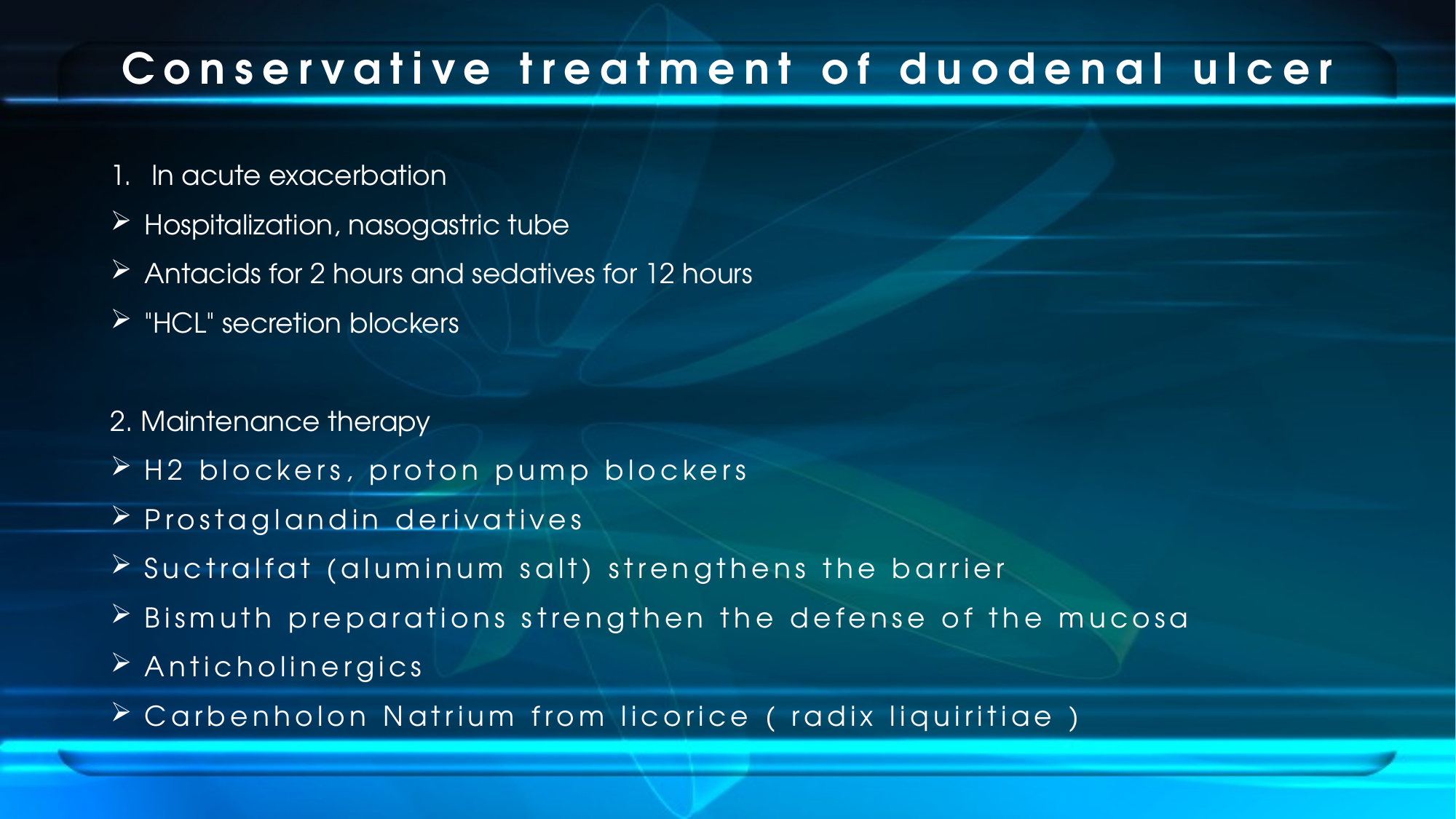

Conservative treatment of duodenal ulcer
In acute exacerbation
Hospitalization, nasogastric tube
Antacids for 2 hours and sedatives for 12 hours
"HCL" secretion blockers

2. Maintenance therapy
H2 blockers, proton pump blockers
Prostaglandin derivatives
Suctralfat (aluminum salt) strengthens the barrier
Bismuth preparations strengthen the defense of the mucosa
Anticholinergics
Carbenholon Natrium from licorice ( radix liquiritiae )